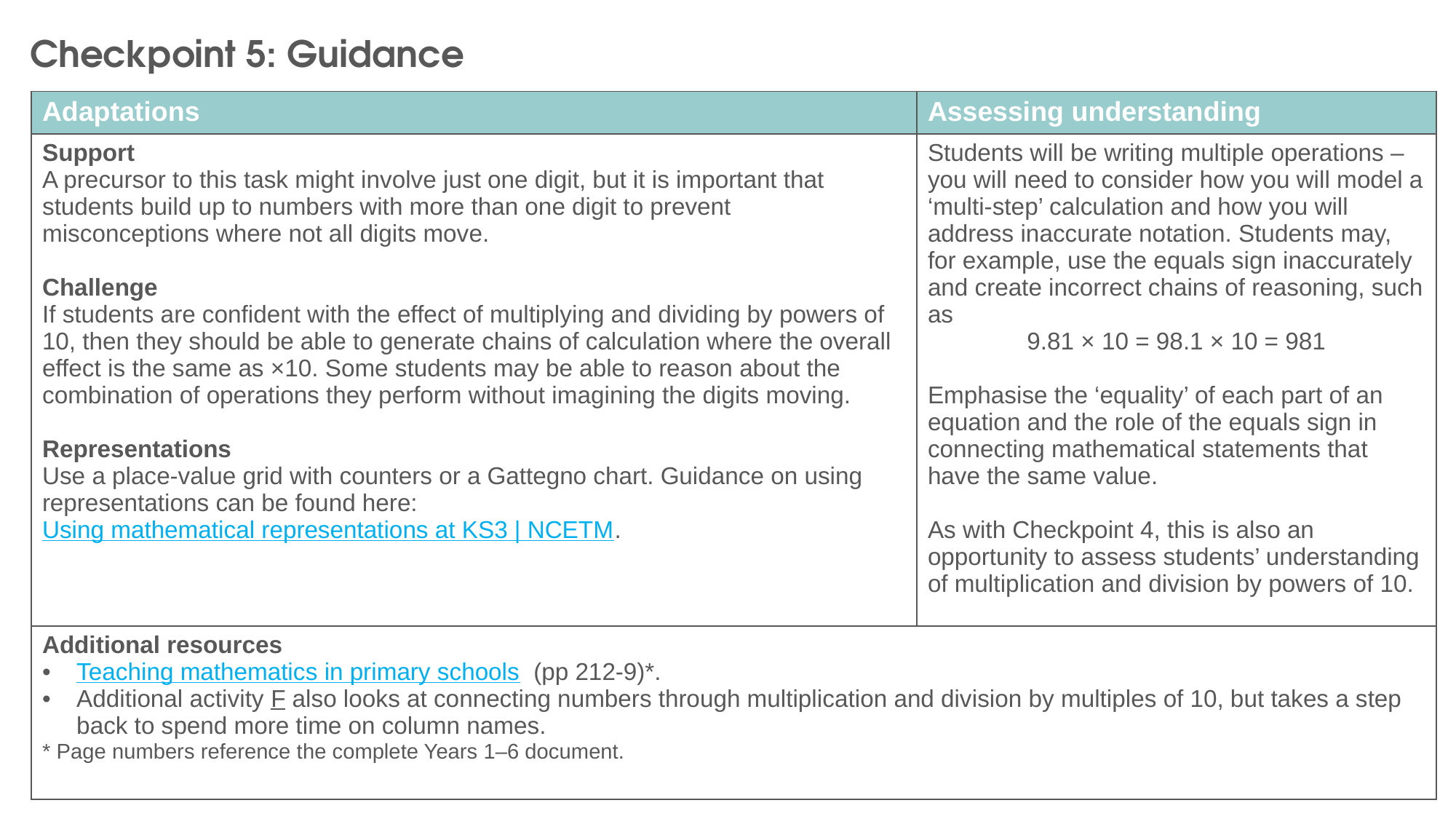

Checkpoint 5: Guidance
| Adaptations | Assessing understanding |
| --- | --- |
| Support A precursor to this task might involve just one digit, but it is important that students build up to numbers with more than one digit to prevent misconceptions where not all digits move. Challenge If students are confident with the effect of multiplying and dividing by powers of 10, then they should be able to generate chains of calculation where the overall effect is the same as ×10. Some students may be able to reason about the combination of operations they perform without imagining the digits moving. Representations Use a place-value grid with counters or a Gattegno chart. Guidance on using representations can be found here: Using mathematical representations at KS3 | NCETM. | Students will be writing multiple operations – you will need to consider how you will model a ‘multi-step’ calculation and how you will address inaccurate notation. Students may, for example, use the equals sign inaccurately and create incorrect chains of reasoning, such as 9.81 × 10 = 98.1 × 10 = 981 Emphasise the ‘equality’ of each part of an equation and the role of the equals sign in connecting mathematical statements that have the same value. As with Checkpoint 4, this is also an opportunity to assess students’ understanding of multiplication and division by powers of 10. |
| Additional resources Teaching mathematics in primary schools (pp 212-9)\*. Additional activity F also looks at connecting numbers through multiplication and division by multiples of 10, but takes a step back to spend more time on column names. \* Page numbers reference the complete Years 1–6 document. |  |